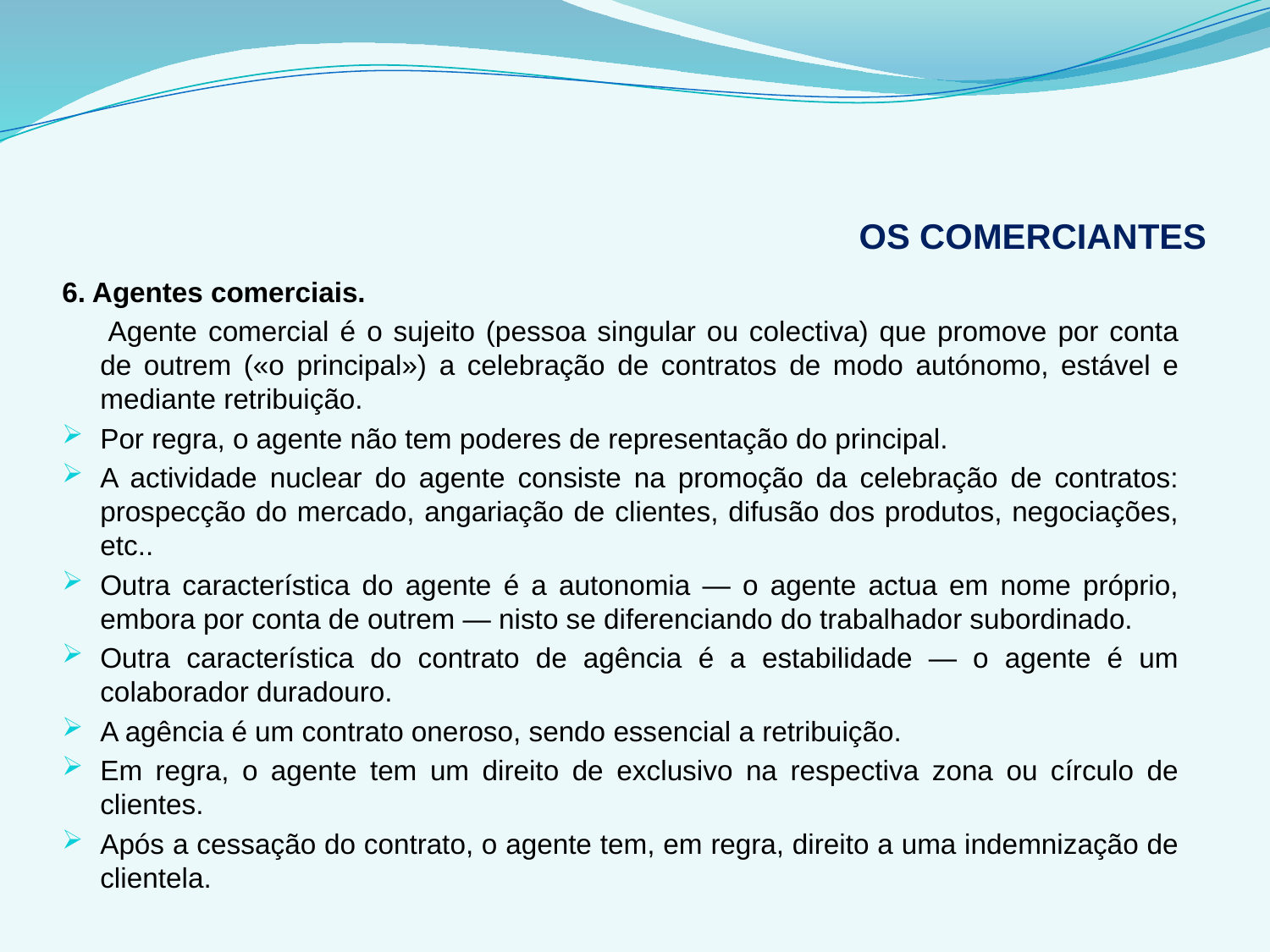

# OS COMERCIANTES
6. Agentes comerciais.
	 Agente comercial é o sujeito (pessoa singular ou colectiva) que promove por conta de outrem («o principal») a celebração de contratos de modo autónomo, estável e mediante retribuição.
Por regra, o agente não tem poderes de representação do principal.
A actividade nuclear do agente consiste na promoção da celebração de contratos: prospecção do mercado, angariação de clientes, difusão dos produtos, negociações, etc..
Outra característica do agente é a autonomia — o agente actua em nome próprio, embora por conta de outrem — nisto se diferenciando do trabalhador subordinado.
Outra característica do contrato de agência é a estabilidade — o agente é um colaborador duradouro.
A agência é um contrato oneroso, sendo essencial a retribuição.
Em regra, o agente tem um direito de exclusivo na respectiva zona ou círculo de clientes.
Após a cessação do contrato, o agente tem, em regra, direito a uma indemnização de clientela.